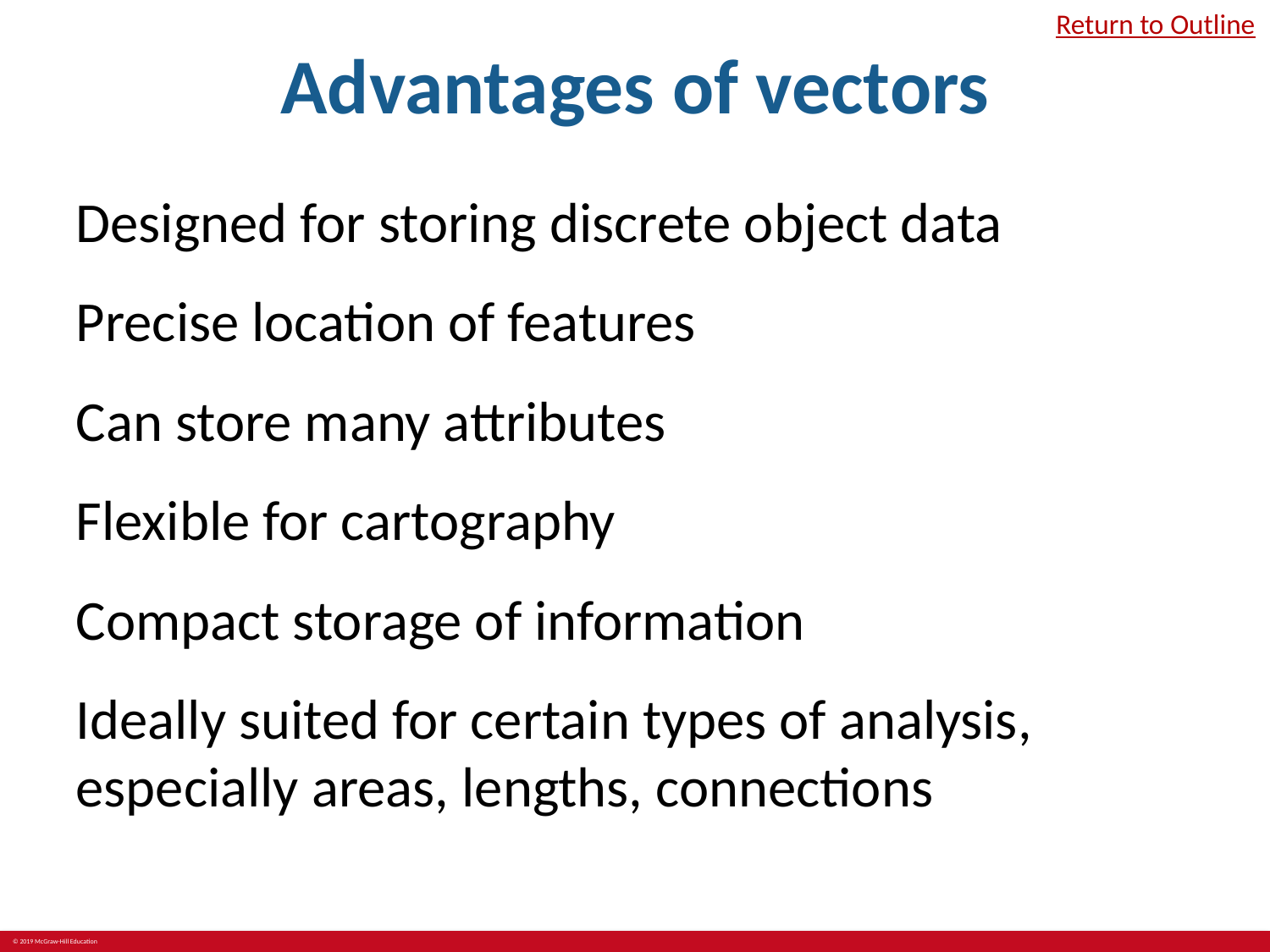

# Advantages of vectors
Return to Outline
Designed for storing discrete object data
Precise location of features
Can store many attributes
Flexible for cartography
Compact storage of information
Ideally suited for certain types of analysis, especially areas, lengths, connections